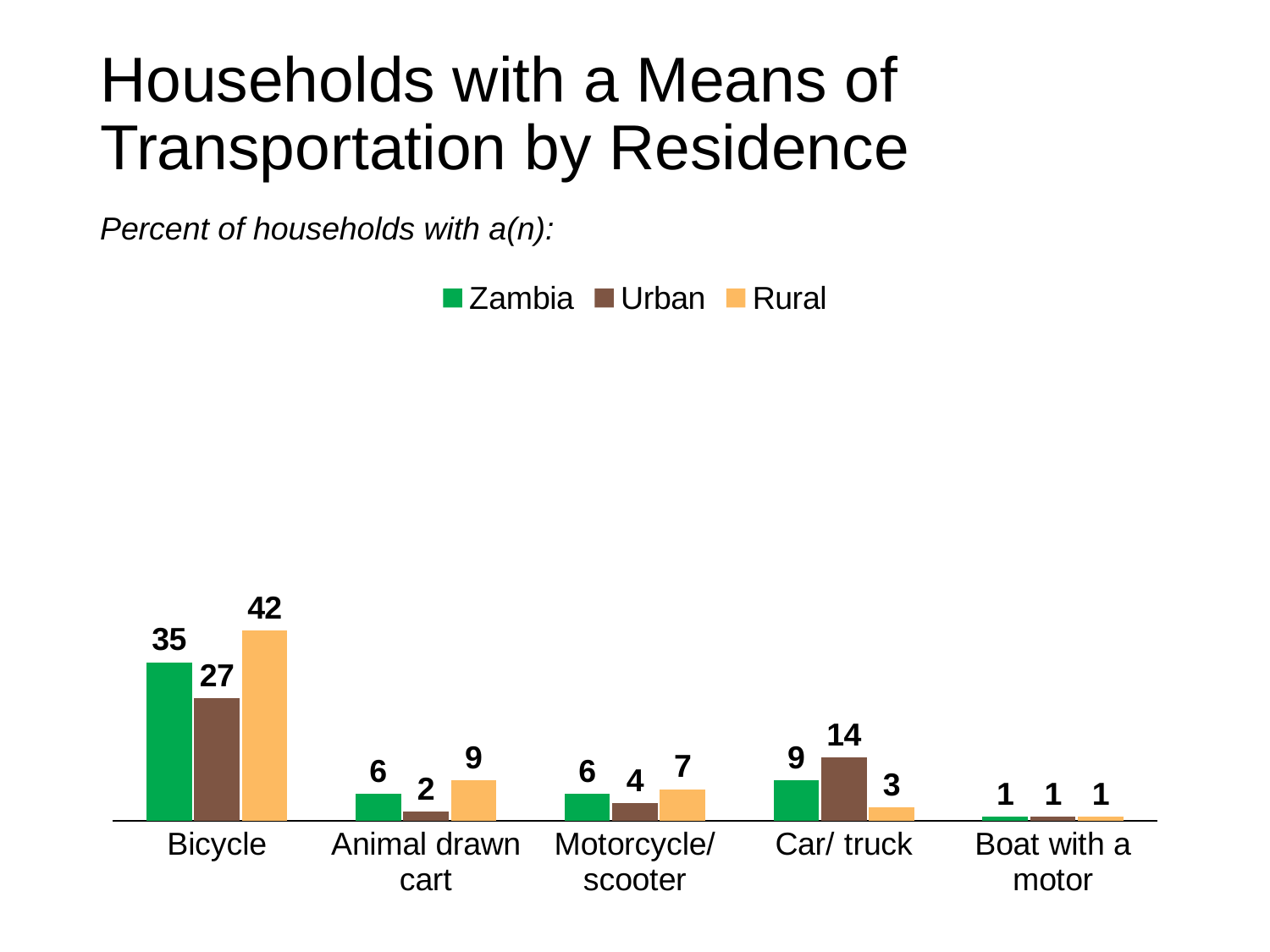

# Households with a Means of Transportation by Residence
Percent of households with a(n):

### Chart

| Category | Zambia | Urban | Rural |
|---|---|---|---|
| Bicycle | 35.0 | 27.0 | 42.0 |
| Animal drawn cart | 6.0 | 2.0 | 9.0 |
| Motorcycle/ scooter | 6.0 | 4.0 | 7.0 |
| Car/ truck | 9.0 | 14.0 | 3.0 |
| Boat with a motor | 1.0 | 1.0 | 1.0 |